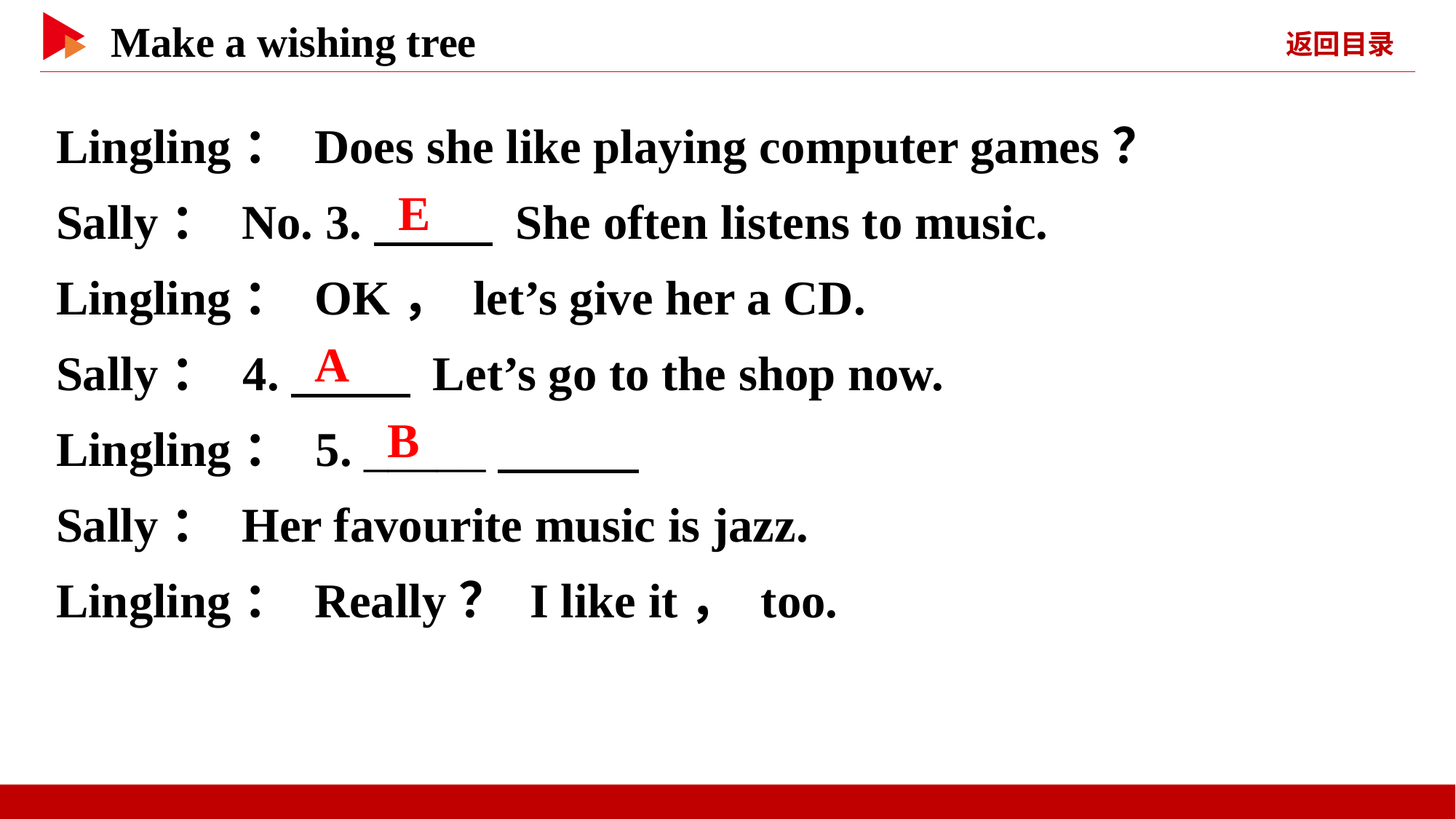

Lingling： Does she like playing computer games？
Sally： No. 3.　  　 She often listens to music.
Lingling： OK， let’s give her a CD.
Sally： 4.　  　 Let’s go to the shop now.
Lingling： 5. _____
Sally： Her favourite music is jazz.
Lingling： Really？ I like it， too.
　E
　A
　B